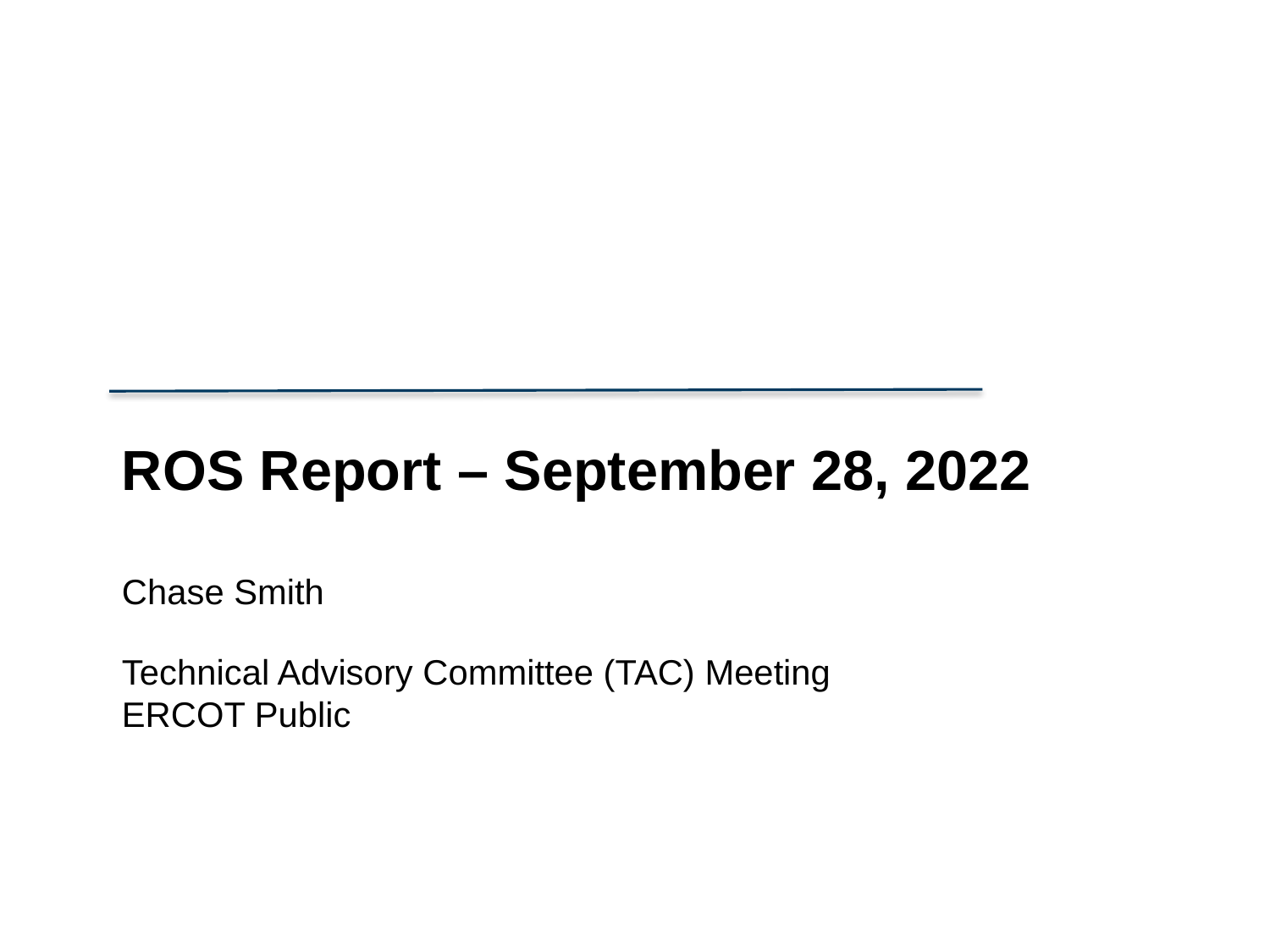

ROS Report – September 28, 2022

Chase Smith

Technical Advisory Committee (TAC) Meeting
ERCOT Public